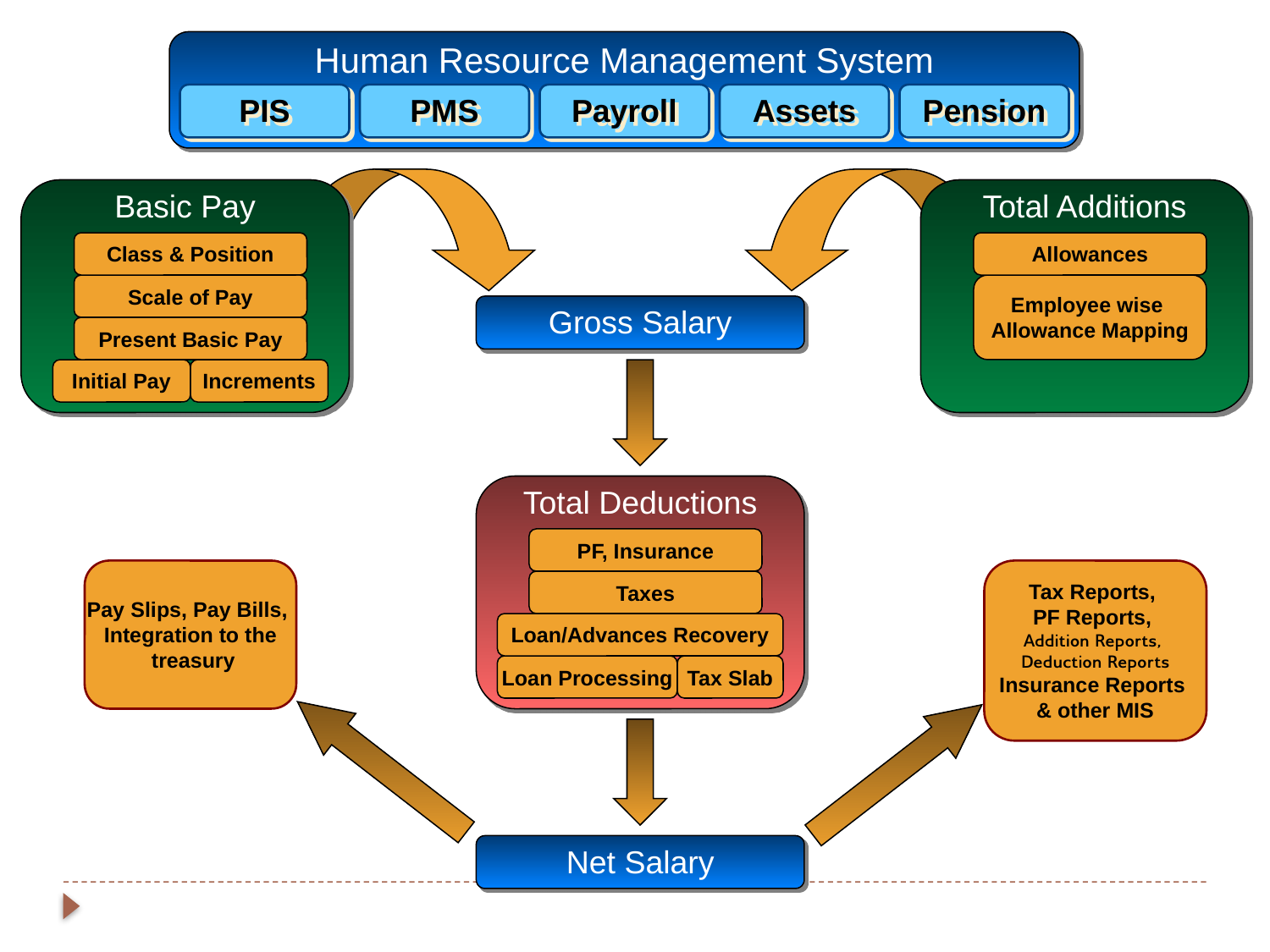

Human Resource Management System

PIS

PMS

Payroll

Assets

Pension

Basic Pay

Total Additions
Class & Position
Allowances
Scale of Pay
Employee wise
Allowance Mapping

Gross Salary
Present Basic Pay
Initial Pay
Increments

Total Deductions
PF, Insurance
Pay Slips, Pay Bills,
Integration to the
 treasury
Tax Reports,
PF Reports,
Addition Reports,
Deduction Reports
Insurance Reports
& other MIS
Taxes
Loan/Advances Recovery
Loan Processing
Tax Slab

Net Salary